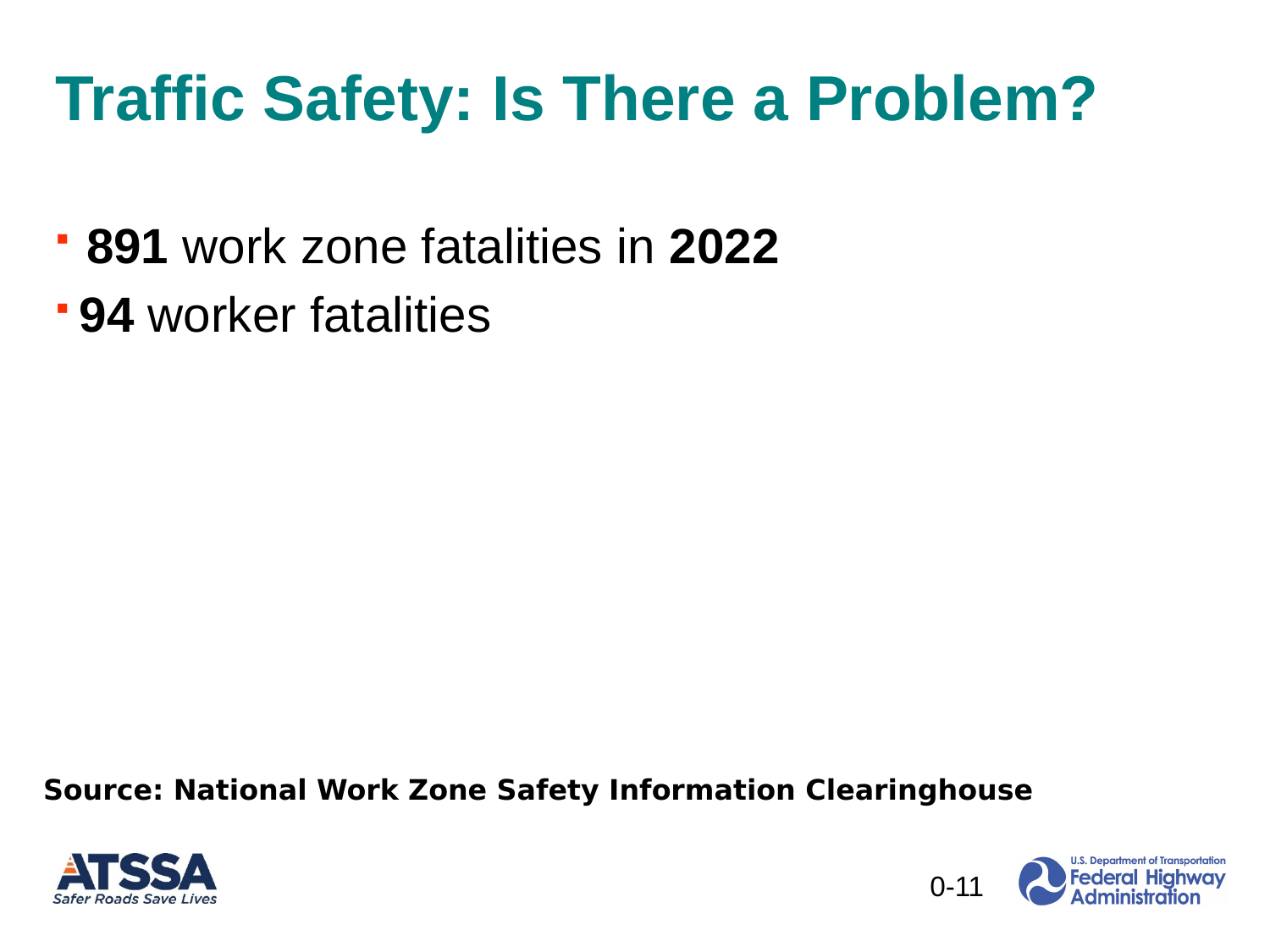

# Traffic Safety: Is There a Problem?
891 work zone fatalities in 2022
94 worker fatalities
Source: National Work Zone Safety Information Clearinghouse